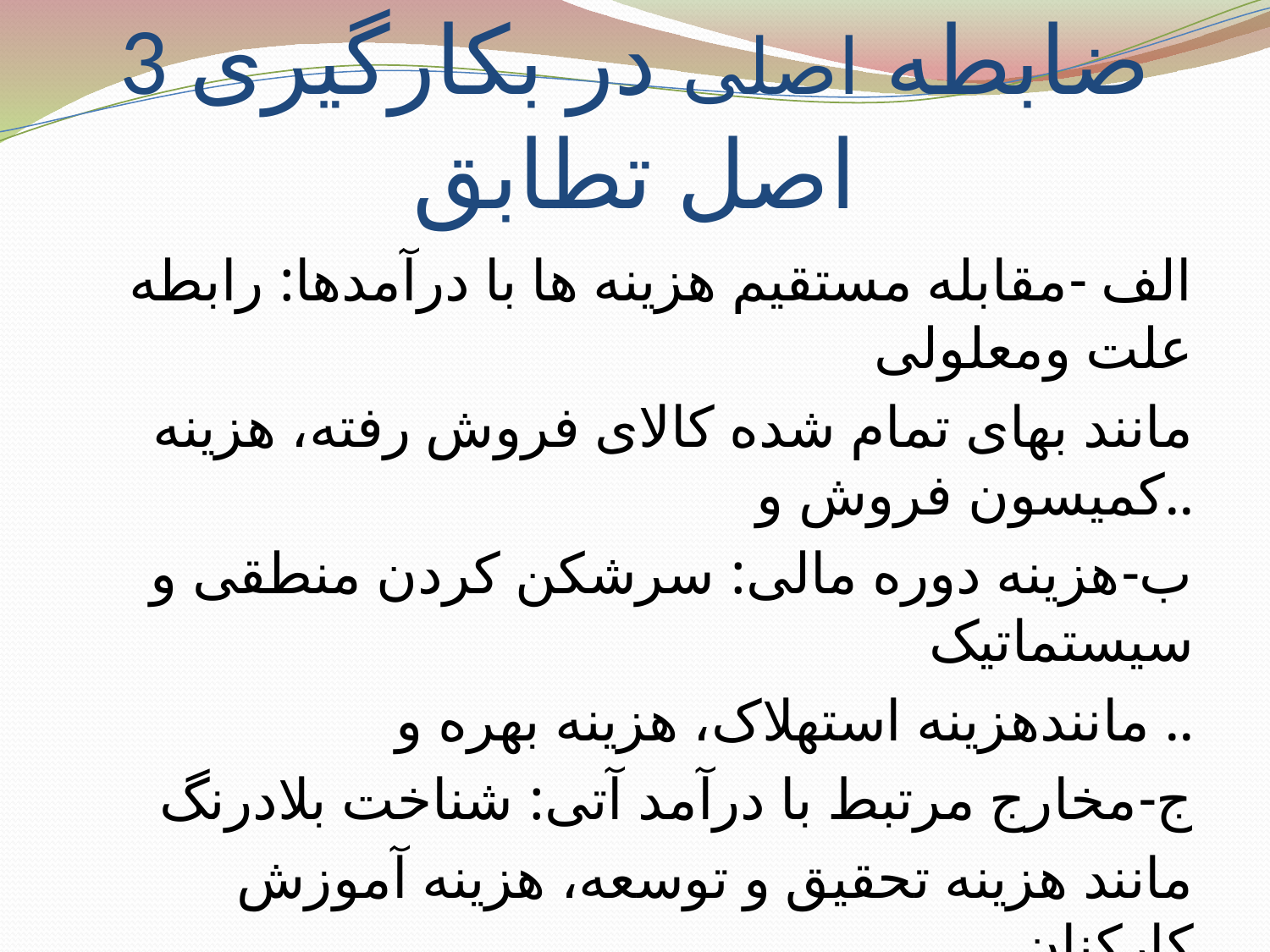

# 3 ضابطه اصلی در بکارگیری اصل تطابق
الف -مقابله مستقیم هزینه ها با درآمدها: رابطه علت ومعلولی
مانند بهای تمام شده کالای فروش رفته، هزینه کمیسون فروش و..
ب-هزینه دوره مالی: سرشکن کردن منطقی و سیستماتیک
مانندهزینه استهلاک، هزینه بهره و ..
ج-مخارج مرتبط با درآمد آتی: شناخت بلادرنگ
مانند هزینه تحقیق و توسعه، هزینه آموزش کارکنان